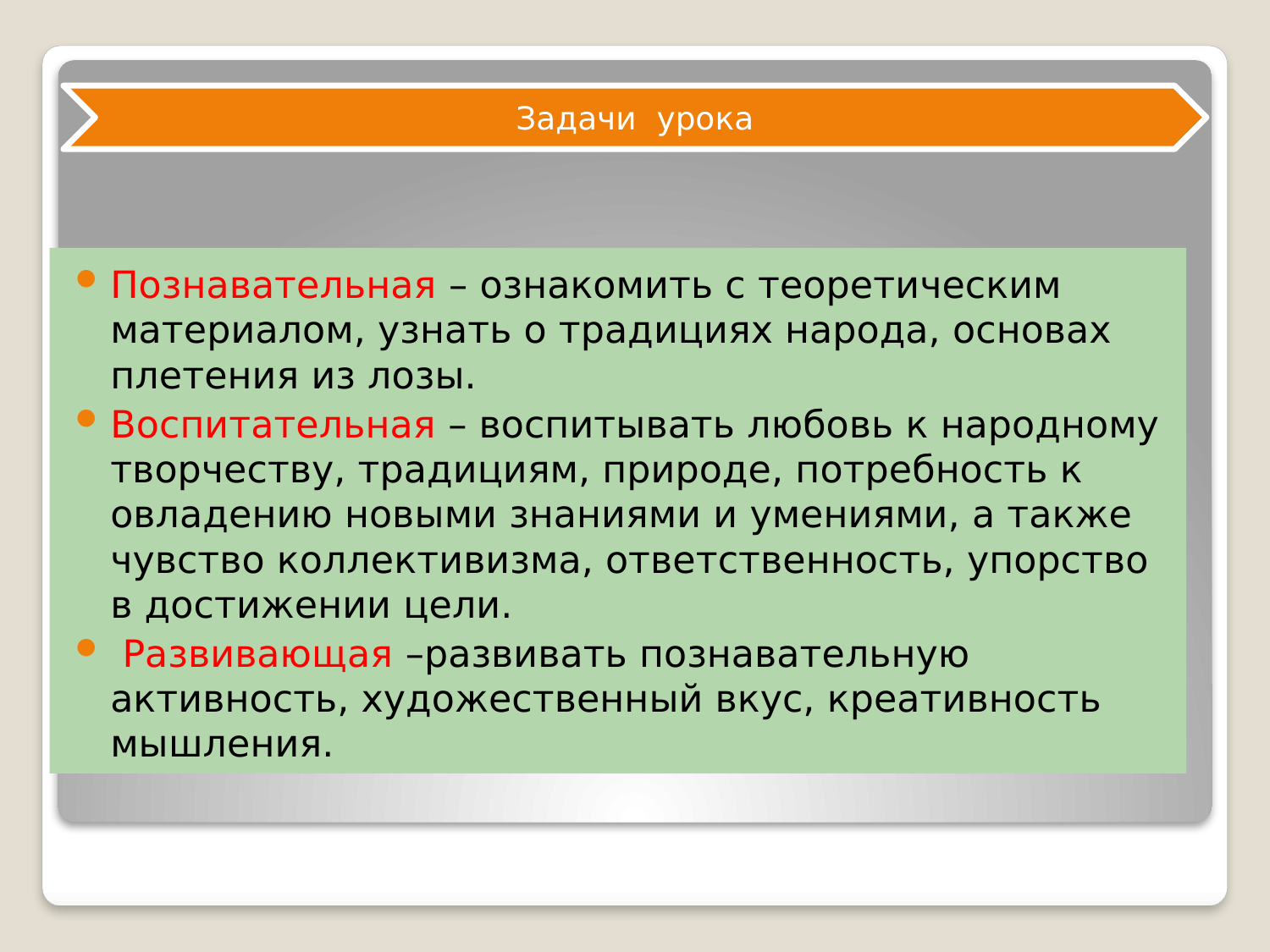

Задачи  урока
Познавательная – ознакомить с теоретическим материалом, узнать о традициях народа, основах плетения из лозы.
Воспитательная – воспитывать любовь к народному творчеству, традициям, природе, потребность к овладению новыми знаниями и умениями, а также чувство коллективизма, ответственность, упорство в достижении цели.
 Развивающая –развивать познавательную активность, художественный вкус, креативность мышления.